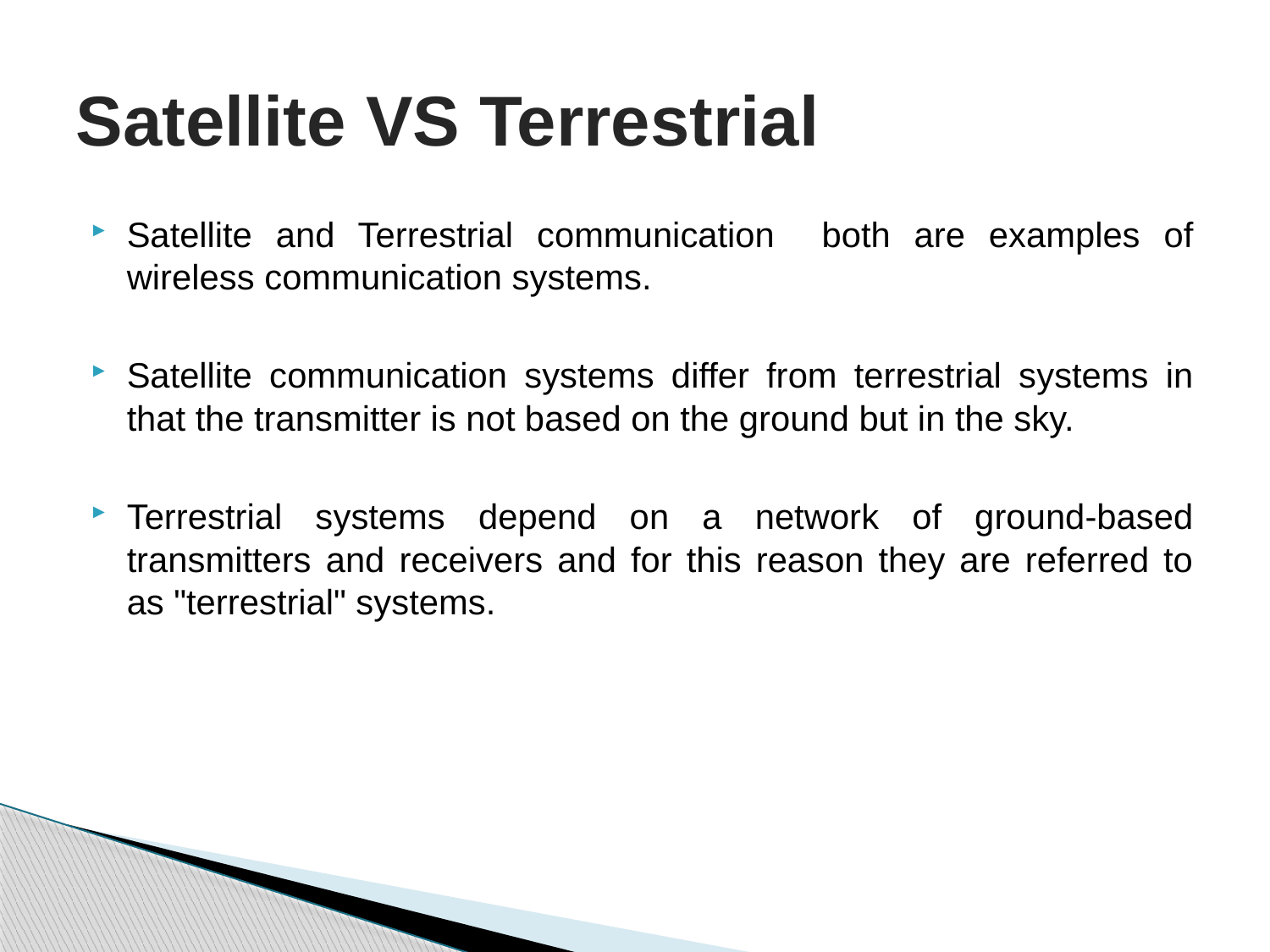

# Satellite VS Terrestrial
Satellite and Terrestrial communication  both are examples of wireless communication systems.

Satellite communication systems differ from terrestrial systems in that the transmitter is not based on the ground but in the sky.

Terrestrial systems depend on a network of ground-based transmitters and receivers and for this reason they are referred to as "terrestrial" systems.